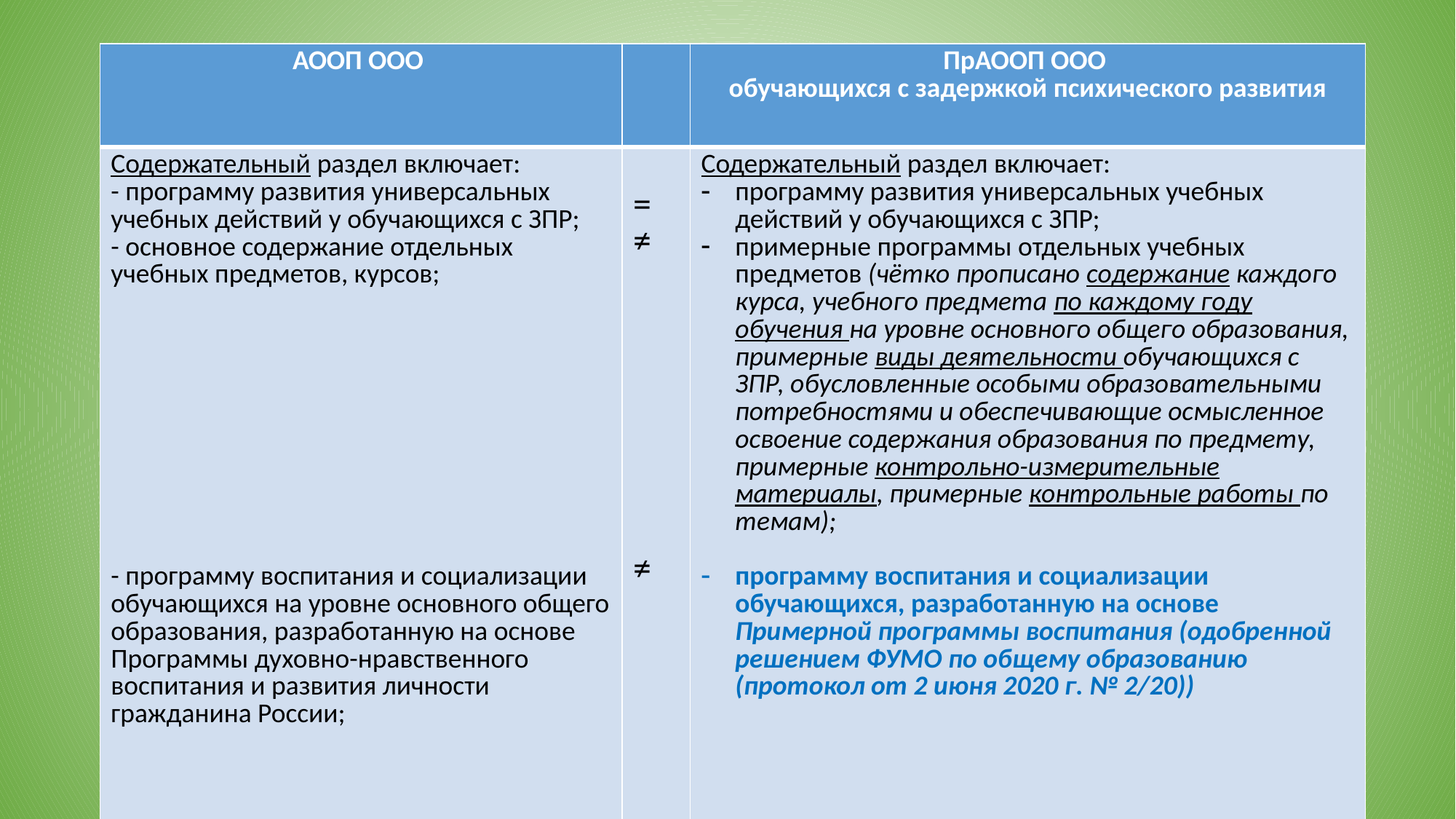

#
| АООП ООО |  | ПрАООП ООО обучающихся с задержкой психического развития |
| --- | --- | --- |
| Содержательный раздел включает: - программу развития универсальных учебных действий у обучающихся с ЗПР; - основное содержание отдельных учебных предметов, курсов; - программу воспитания и социализации обучающихся на уровне основного общего образования, разработанную на основе Программы духовно-нравственного воспитания и развития личности гражданина России; | = ≠ ≠ | Содержательный раздел включает: программу развития универсальных учебных действий у обучающихся с ЗПР; примерные программы отдельных учебных предметов (чётко прописано содержание каждого курса, учебного предмета по каждому году обучения на уровне основного общего образования, примерные виды деятельности обучающихся с ЗПР, обусловленные особыми образовательными потребностями и обеспечивающие осмысленное освоение содержания образования по предмету, примерные контрольно-измерительные материалы, примерные контрольные работы по темам); программу воспитания и социализации обучающихся, разработанную на основе Примерной программы воспитания (одобренной решением ФУМО по общему образованию (протокол от 2 июня 2020 г. № 2/20)) |